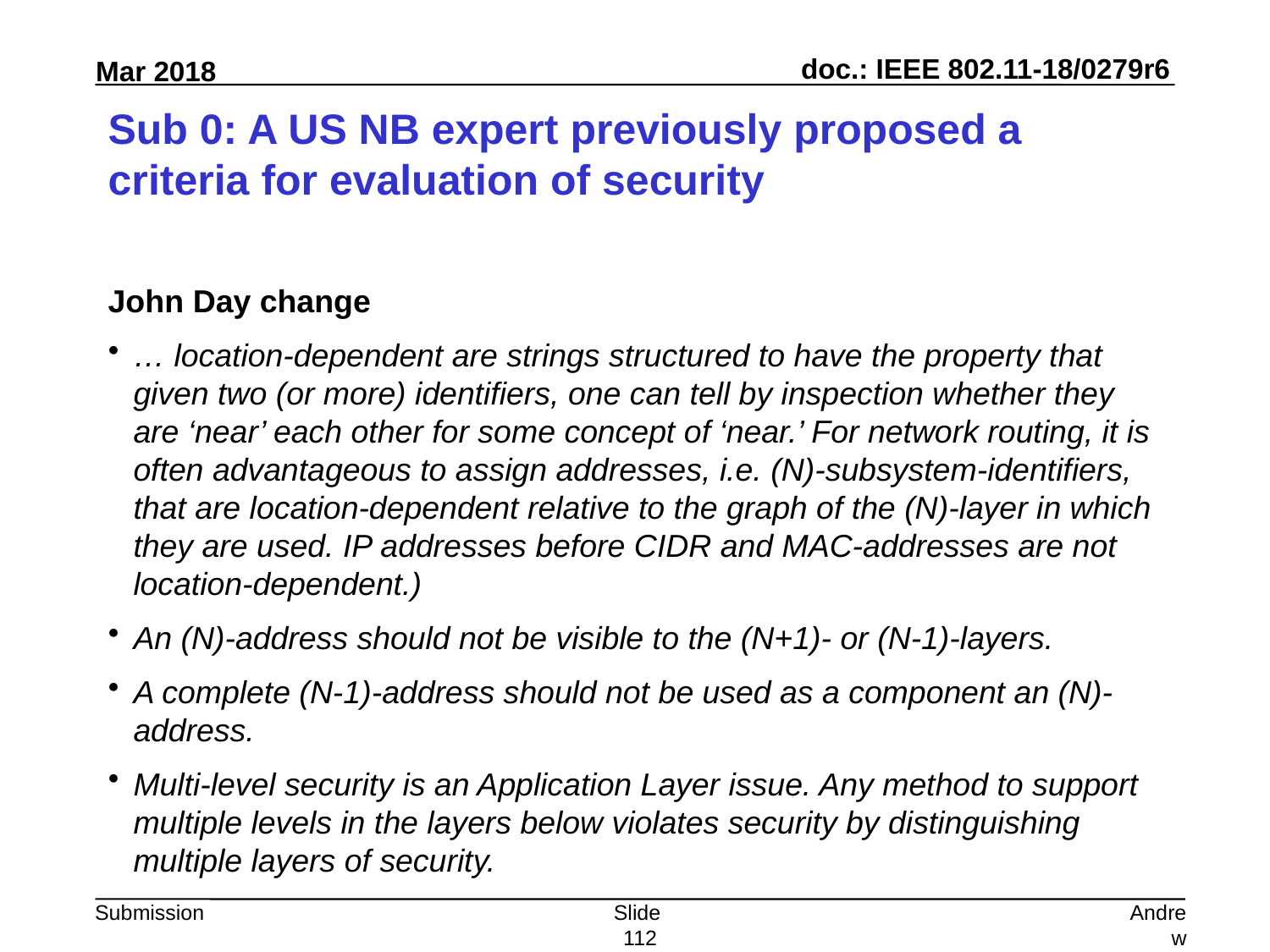

# Sub 0: A US NB expert previously proposed a criteria for evaluation of security
John Day change
… location-dependent are strings structured to have the property that given two (or more) identifiers, one can tell by inspection whether they are ‘near’ each other for some concept of ‘near.’ For network routing, it is often advantageous to assign addresses, i.e. (N)-subsystem-identifiers, that are location-dependent relative to the graph of the (N)-layer in which they are used. IP addresses before CIDR and MAC-addresses are not location-dependent.)
An (N)-address should not be visible to the (N+1)- or (N-1)-layers.
A complete (N-1)-address should not be used as a component an (N)-address.
Multi-level security is an Application Layer issue. Any method to support multiple levels in the layers below violates security by distinguishing multiple layers of security.

Slide 112
Andrew Myles, Cisco